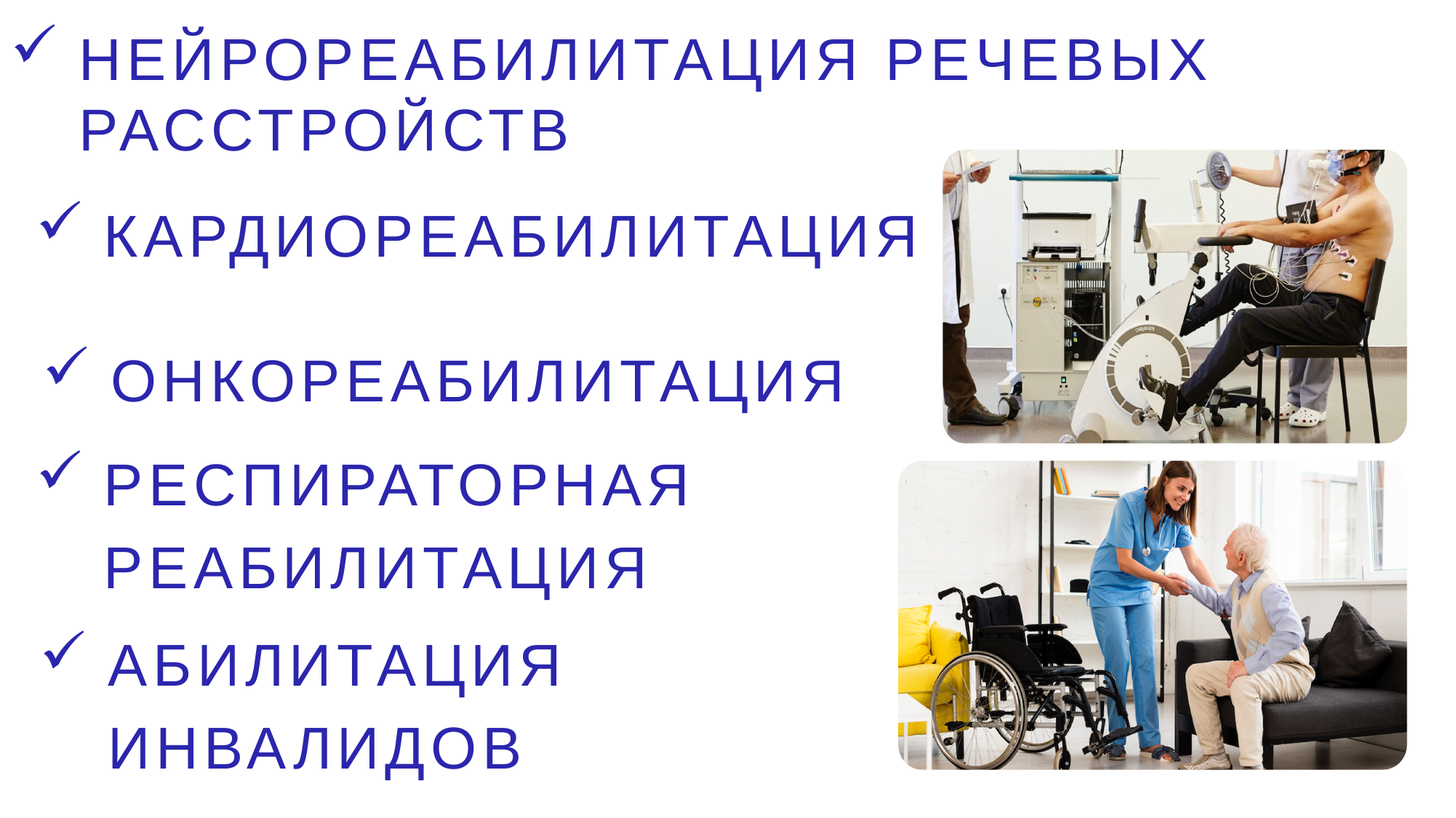

НЕЙРОРЕАБИЛИТАЦИЯ РЕЧЕВЫХ РАССТРОЙСТВ

КАРДИОРЕАБИЛИТАЦИЯ
ОНКОРЕАБИЛИТАЦИЯ
РЕСПИРАТОРНАЯ РЕАБИЛИТАЦИЯ

АБИЛИТАЦИЯ ИНВАЛИДОВ